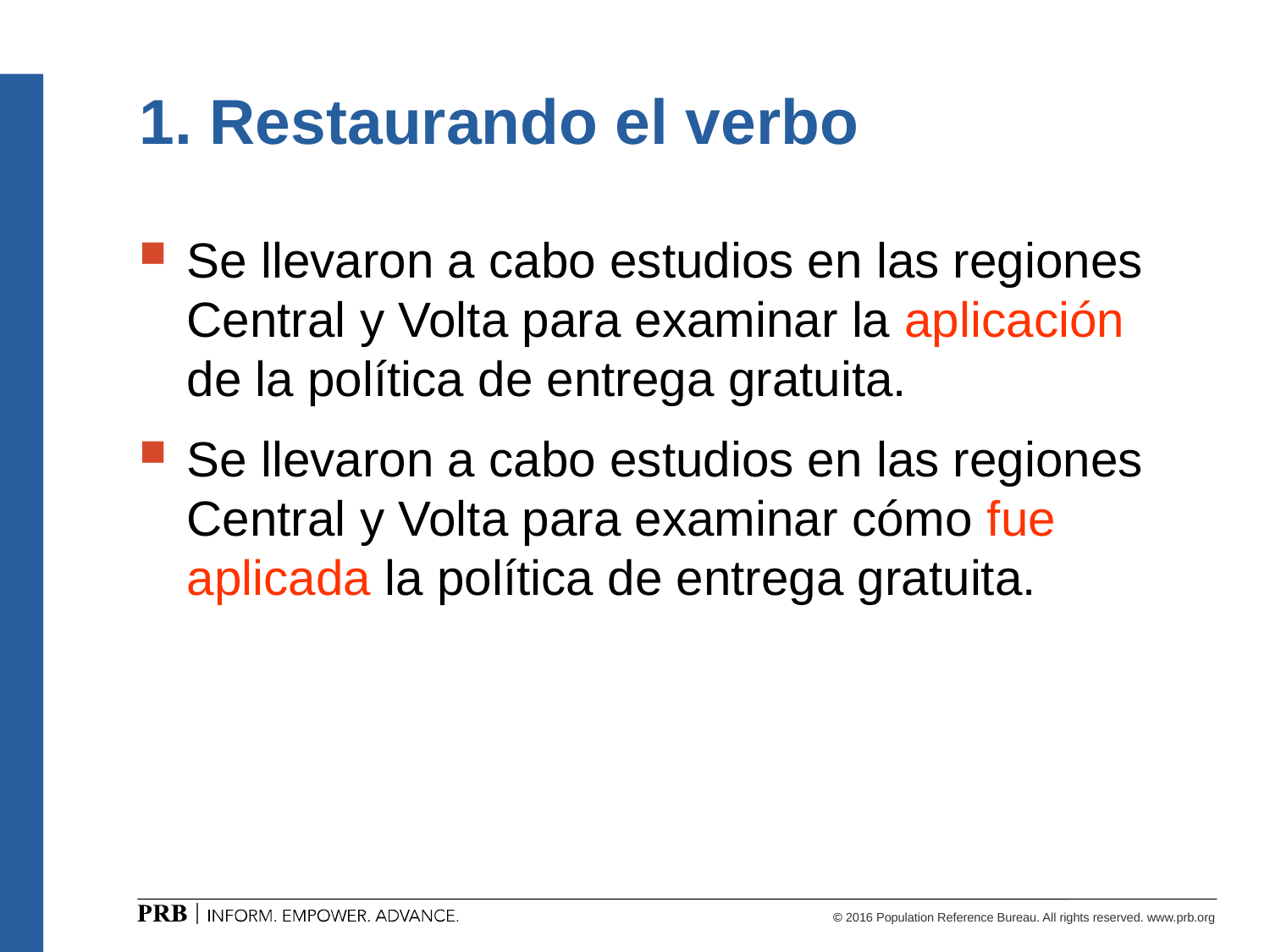

# 1. Restaurando el verbo
Se llevaron a cabo estudios en las regiones Central y Volta para examinar la aplicación de la política de entrega gratuita.
Se llevaron a cabo estudios en las regiones Central y Volta para examinar cómo fue aplicada la política de entrega gratuita.